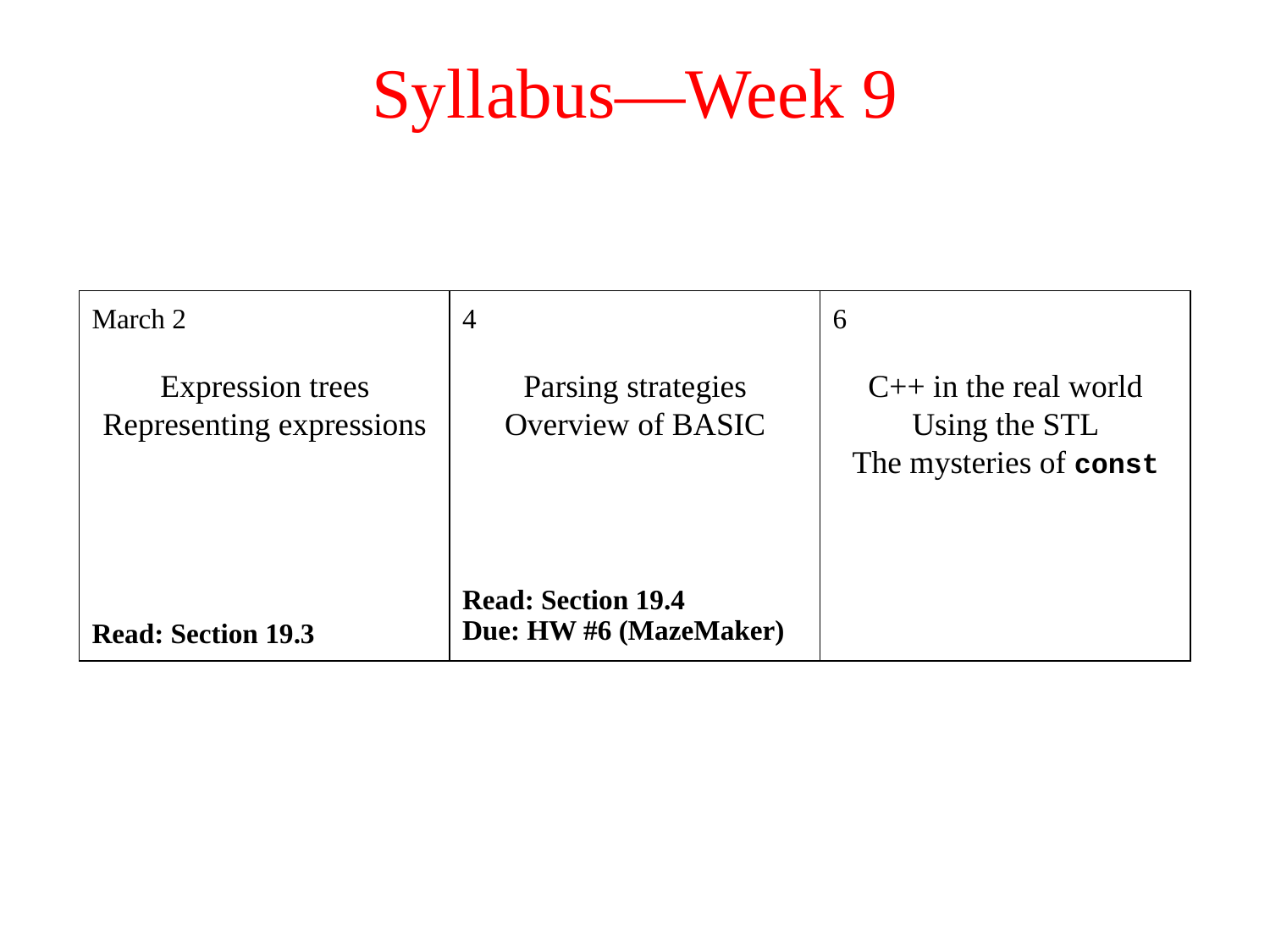

# Syllabus—Week 9

March 2
Expression trees
Representing expressions

Read: Section 19.3

4
Parsing strategies
Overview of BASIC
Read: Section 19.4
Due: HW #6 (MazeMaker)

6
C++ in the real world
Using the STL
The mysteries of const